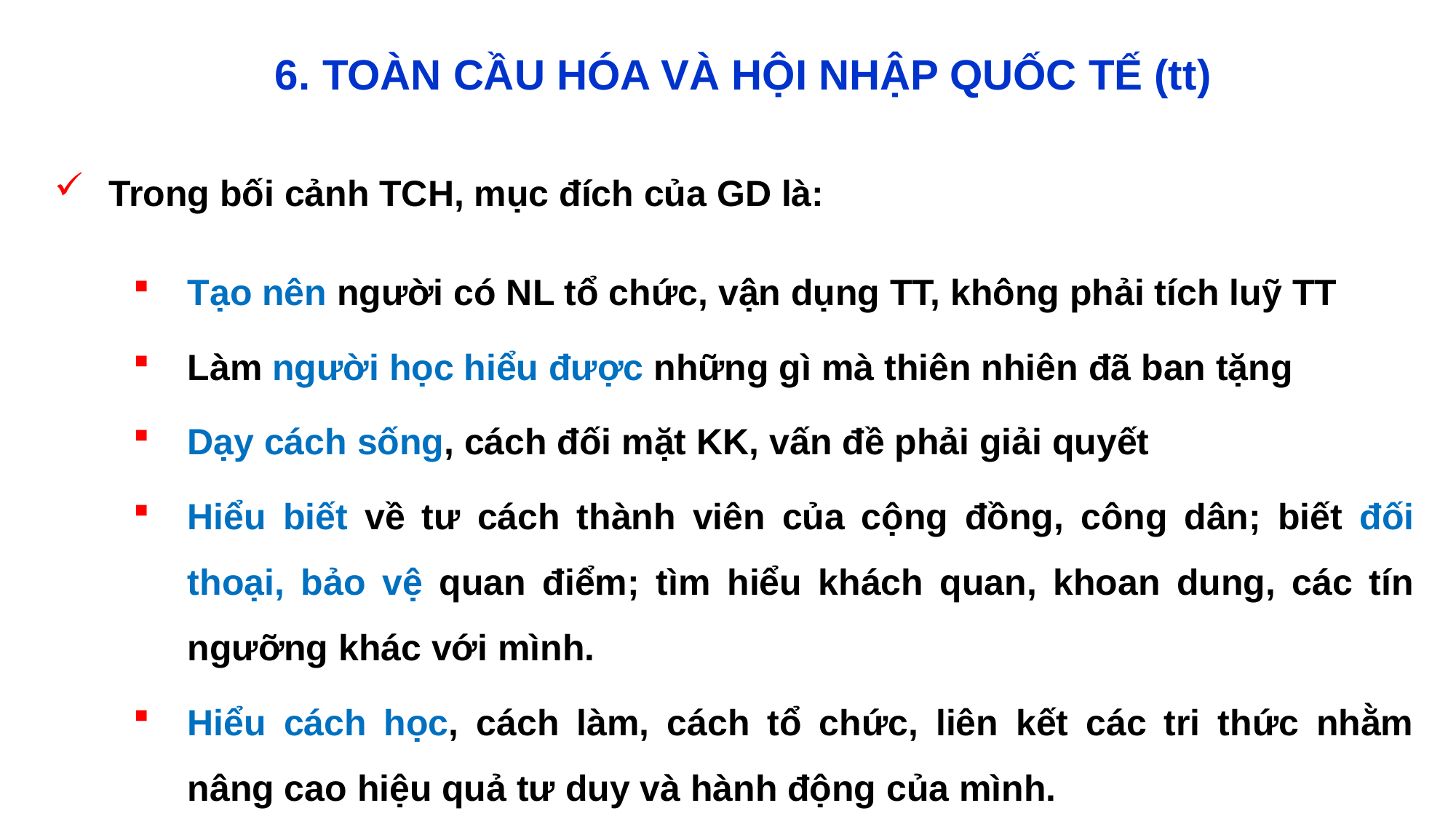

6. TOÀN CẦU HÓA VÀ HỘI NHẬP QUỐC TẾ (tt)
Trong bối cảnh TCH, mục đích của GD là:
Tạo nên người có NL tổ chức, vận dụng TT, không phải tích luỹ TT
Làm người học hiểu được những gì mà thiên nhiên đã ban tặng
Dạy cách sống, cách đối mặt KK, vấn đề phải giải quyết
Hiểu biết về tư cách thành viên của cộng đồng, công dân; biết đối thoại, bảo vệ quan điểm; tìm hiểu khách quan, khoan dung, các tín ngưỡng khác với mình.
Hiểu cách học, cách làm, cách tổ chức, liên kết các tri thức nhằm nâng cao hiệu quả tư duy và hành động của mình.